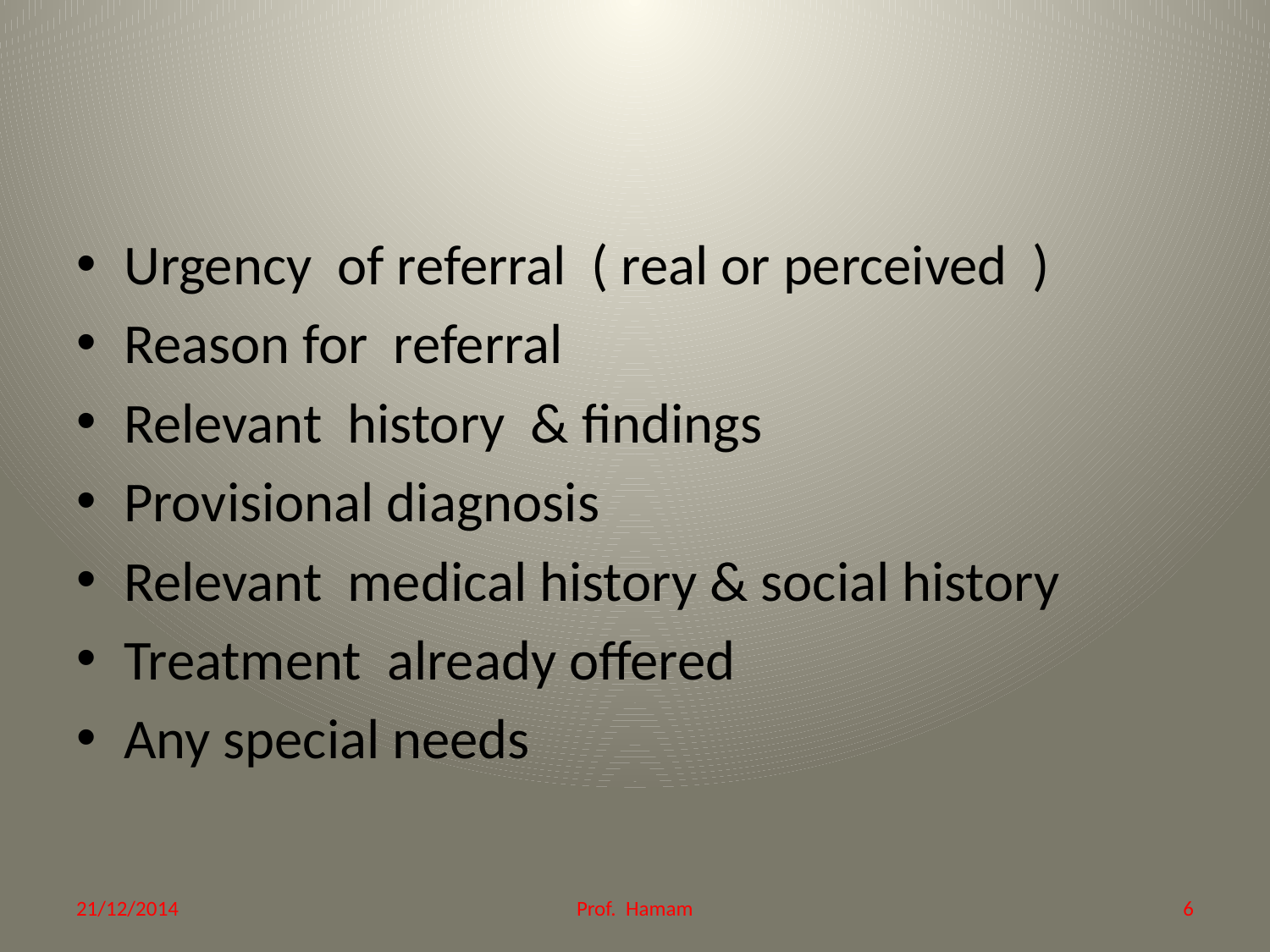

#
Urgency  of referral  ( real or perceived  )
Reason for  referral
Relevant  history  & findings
Provisional diagnosis
Relevant  medical history & social history
Treatment  already offered
Any special needs
21/12/2014
Prof.  Hamam
6